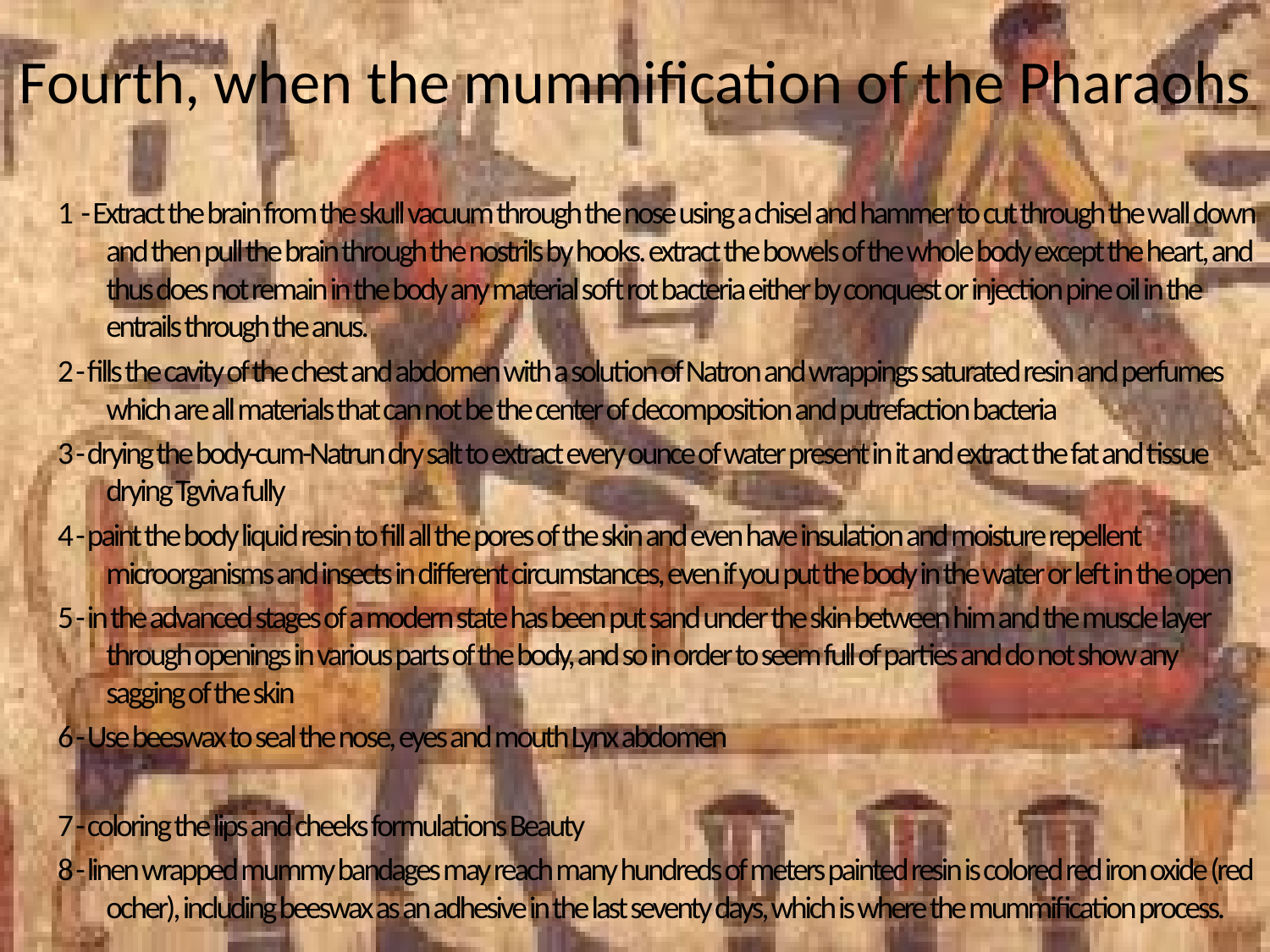

# Fourth, when the mummification of the Pharaohs
1 - Extract the brain from the skull vacuum through the nose using a chisel and hammer to cut through the wall down and then pull the brain through the nostrils by hooks. extract the bowels of the whole body except the heart, and thus does not remain in the body any material soft rot bacteria either by conquest or injection pine oil in the entrails through the anus.
2 - fills the cavity of the chest and abdomen with a solution of Natron and wrappings saturated resin and perfumes which are all materials that can not be the center of decomposition and putrefaction bacteria
3 - drying the body-cum-Natrun dry salt to extract every ounce of water present in it and extract the fat and tissue drying Tgviva fully
4 - paint the body liquid resin to fill all the pores of the skin and even have insulation and moisture repellent microorganisms and insects in different circumstances, even if you put the body in the water or left in the open
5 - in the advanced stages of a modern state has been put sand under the skin between him and the muscle layer through openings in various parts of the body, and so in order to seem full of parties and do not show any sagging of the skin
6 - Use beeswax to seal the nose, eyes and mouth Lynx abdomen

7 - coloring the lips and cheeks formulations Beauty
8 - linen wrapped mummy bandages may reach many hundreds of meters painted resin is colored red iron oxide (red ocher), including beeswax as an adhesive in the last seventy days, which is where the mummification process.